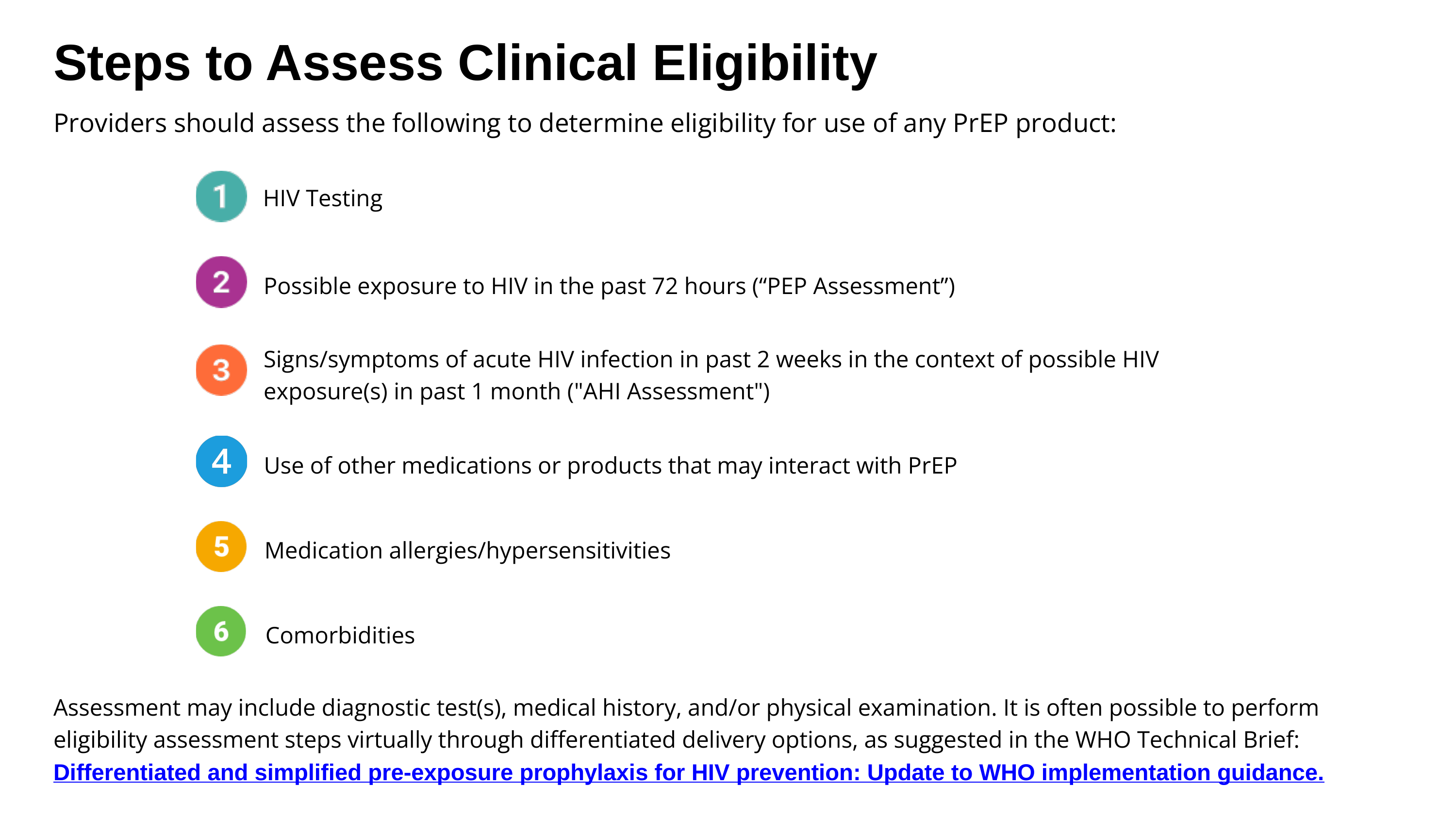

Steps to Assess Clinical Eligibility
Providers should assess the following to determine eligibility for use of any PrEP product:

HIV Testing

Possible exposure to HIV in the past 72 hours (“PEP Assessment”)
Signs/symptoms of acute HIV infection in past 2 weeks in the context of possible HIV exposure(s) in past 1 month ("AHI Assessment")

Use of other medications or products that may interact with PrEP

Medication allergies/hypersensitivities

Comorbidities
Assessment may include diagnostic test(s), medical history, and/or physical examination. It is often possible to perform eligibility assessment steps virtually through differentiated delivery options, as suggested in the WHO Technical Brief: Differentiated and simplified pre-exposure prophylaxis for HIV prevention: Update to WHO implementation guidance.